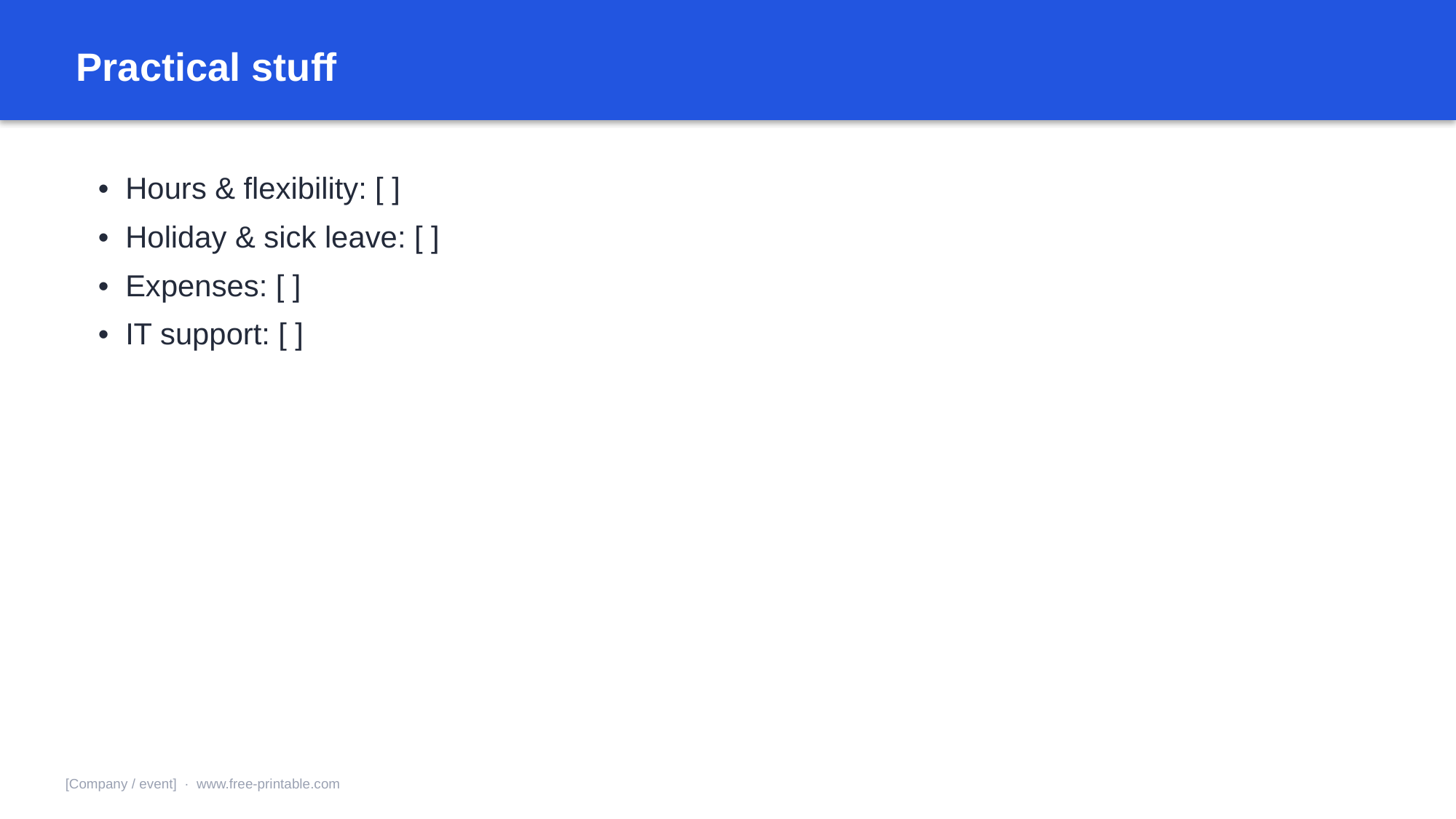

Practical stuff
•  Hours & flexibility: [ ]
•  Holiday & sick leave: [ ]
•  Expenses: [ ]
•  IT support: [ ]
[Company / event]  ·  www.free-printable.com